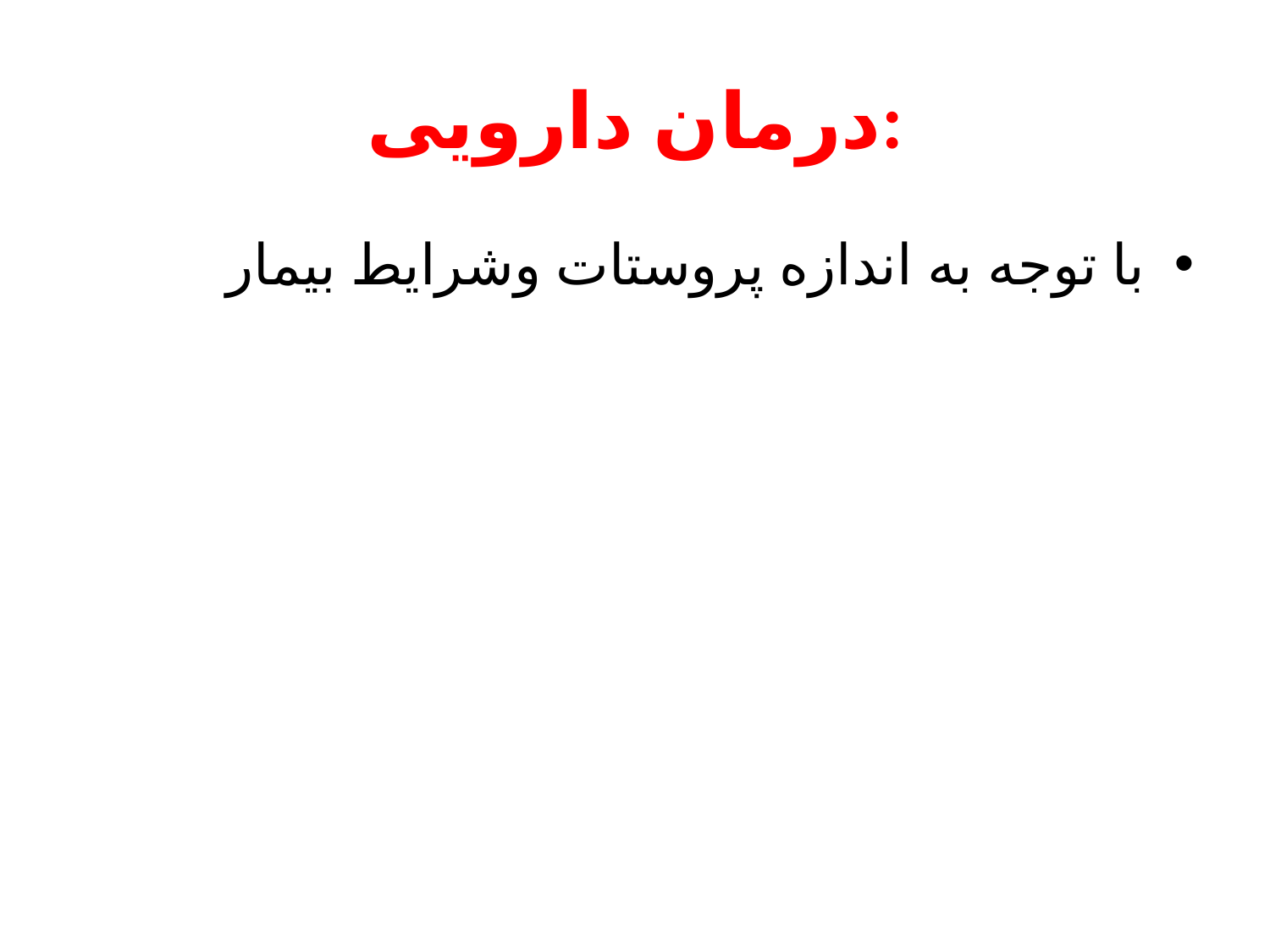

# درمان دارویی:
با توجه به اندازه پروستات وشرایط بیمار